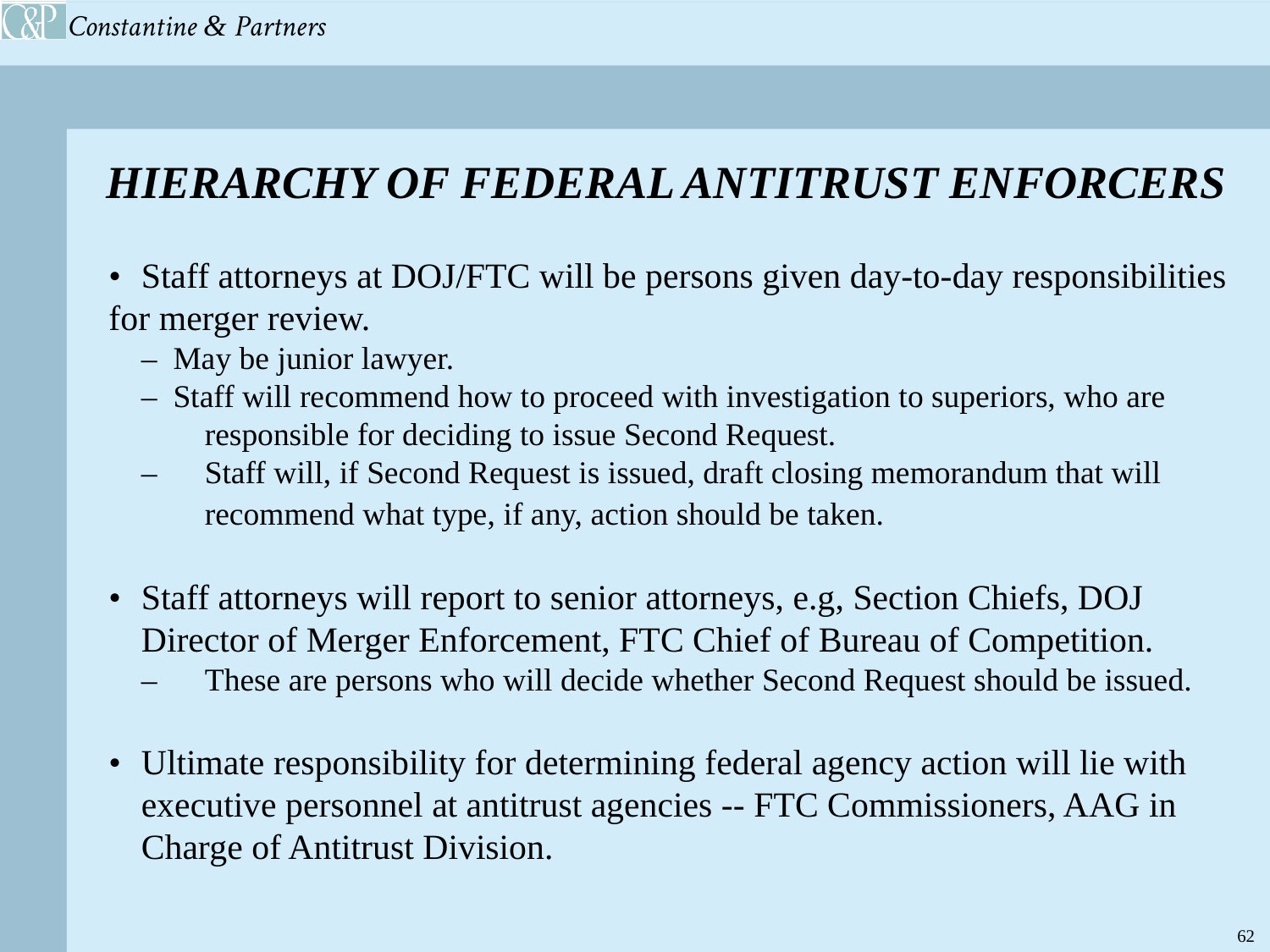

HIERARCHY OF FEDERAL ANTITRUST ENFORCERS
• 	Staff attorneys at DOJ/FTC will be persons given day-to-day responsibilities 	for merger review.
	–  May be junior lawyer.
	–  Staff will recommend how to proceed with investigation to superiors, who are 			responsible for deciding to issue Second Request.
	– 	Staff will, if Second Request is issued, draft closing memorandum that will 			recommend what type, if any, action should be taken.

• 	Staff attorneys will report to senior attorneys, e.g, Section Chiefs, DOJ 		Director of Merger Enforcement, FTC Chief of Bureau of Competition.
	– 	These are persons who will decide whether Second Request should be issued.

• 	Ultimate responsibility for determining federal agency action will lie with
	executive personnel at antitrust agencies -- FTC Commissioners, AAG in 		Charge of Antitrust Division.